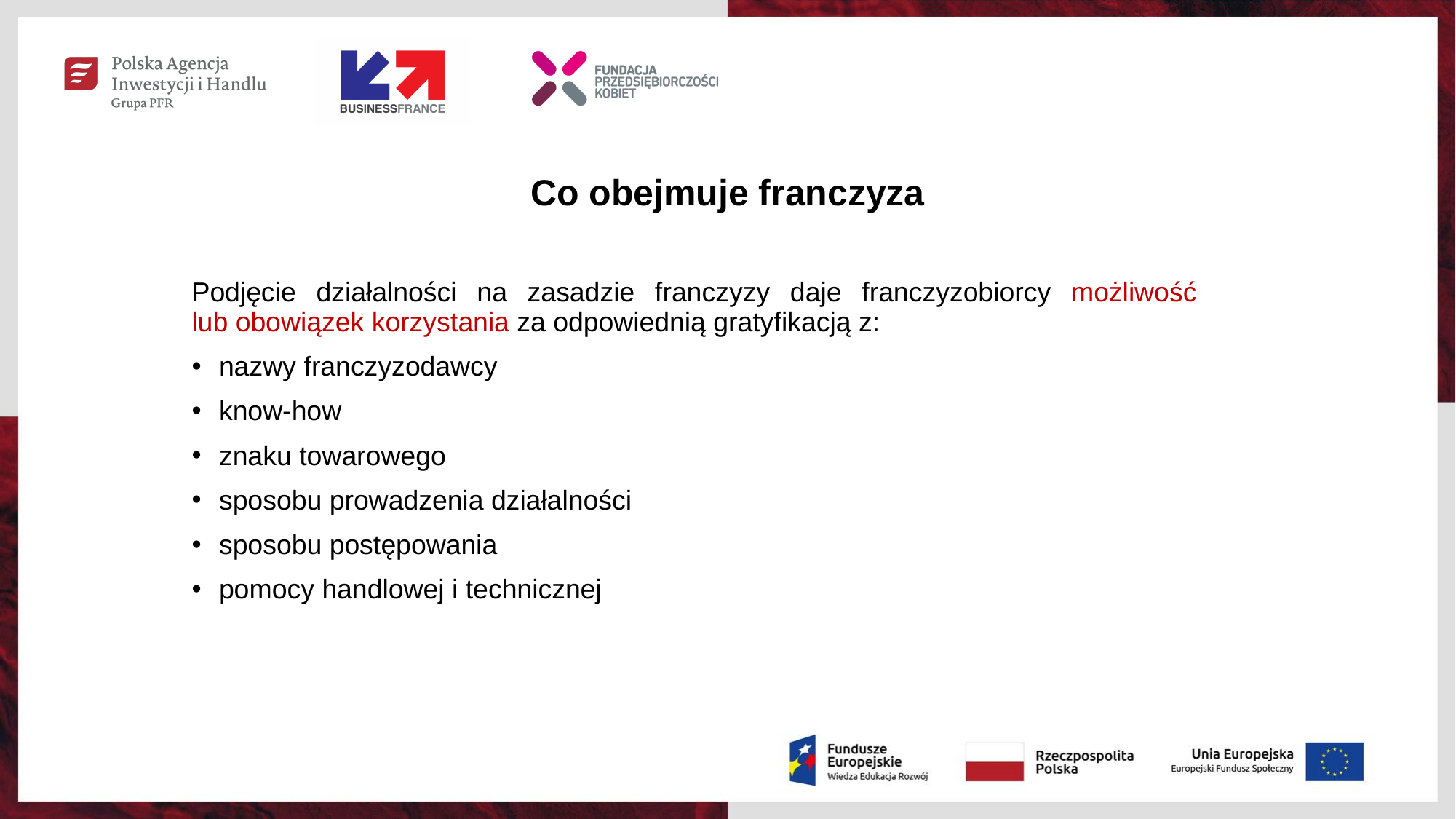

# Co obejmuje franczyza
Podjęcie działalności na zasadzie franczyzy daje franczyzobiorcy możliwość
lub obowiązek korzystania za odpowiednią gratyfikacją z:
nazwy franczyzodawcy
know-how
znaku towarowego
sposobu prowadzenia działalności
sposobu postępowania
pomocy handlowej i technicznej